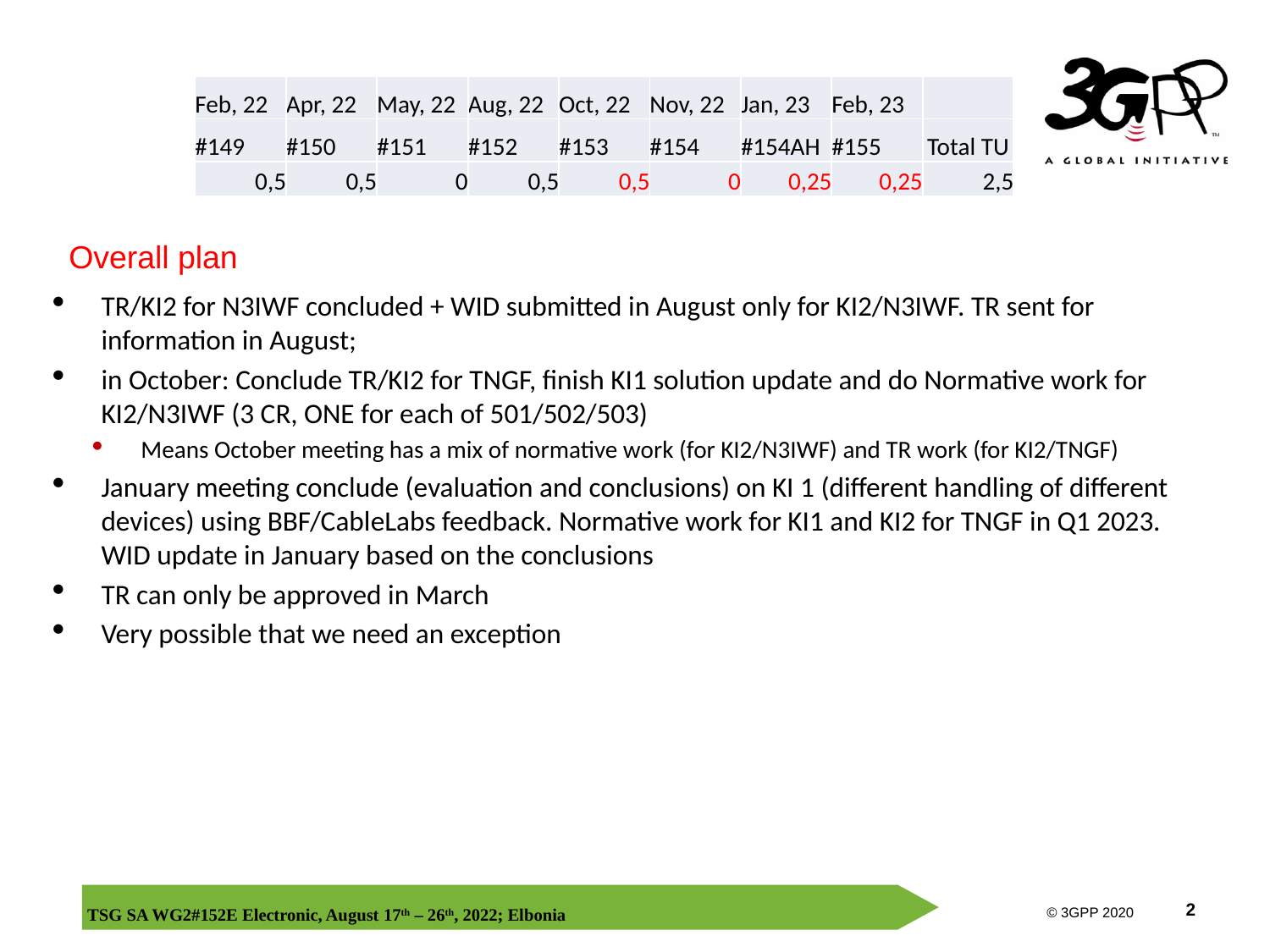

#
| Feb, 22 | Apr, 22 | May, 22 | Aug, 22 | Oct, 22 | Nov, 22 | Jan, 23 | Feb, 23 |  |
| --- | --- | --- | --- | --- | --- | --- | --- | --- |
| #149 | #150 | #151 | #152 | #153 | #154 | #154AH | #155 | Total TU |
| 0,5 | 0,5 | 0 | 0,5 | 0,5 | 0 | 0,25 | 0,25 | 2,5 |
Overall plan
TR/KI2 for N3IWF concluded + WID submitted in August only for KI2/N3IWF. TR sent for information in August;
in October: Conclude TR/KI2 for TNGF, finish KI1 solution update and do Normative work for KI2/N3IWF (3 CR, ONE for each of 501/502/503)
Means October meeting has a mix of normative work (for KI2/N3IWF) and TR work (for KI2/TNGF)
January meeting conclude (evaluation and conclusions) on KI 1 (different handling of different devices) using BBF/CableLabs feedback. Normative work for KI1 and KI2 for TNGF in Q1 2023. WID update in January based on the conclusions
TR can only be approved in March
Very possible that we need an exception